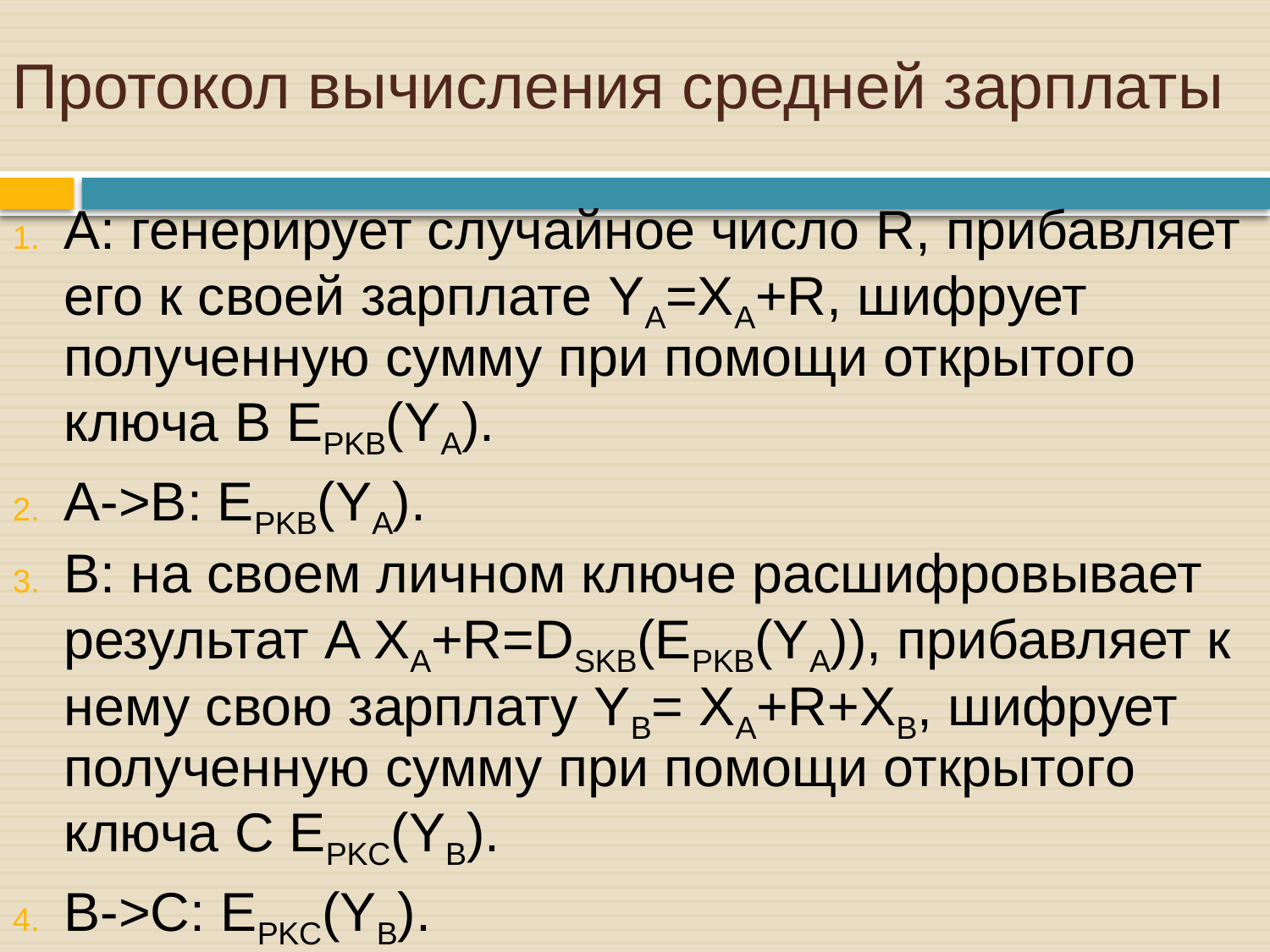

# Протокол вычисления средней зарплаты
A: генерирует случайное число R, прибавляет его к своей зарплате YA=XA+R, шифрует полученную сумму при помощи открытого ключа B EPKB(YA).
A->B: EPKB(YA).
B: на своем личном ключе расшифровывает результат A XA+R=DSKB(EPKB(YA)), прибавляет к нему свою зарплату YB= XA+R+XB, шифрует полученную сумму при помощи открытого ключа C EPKC(YB).
B->C: EPKC(YB).